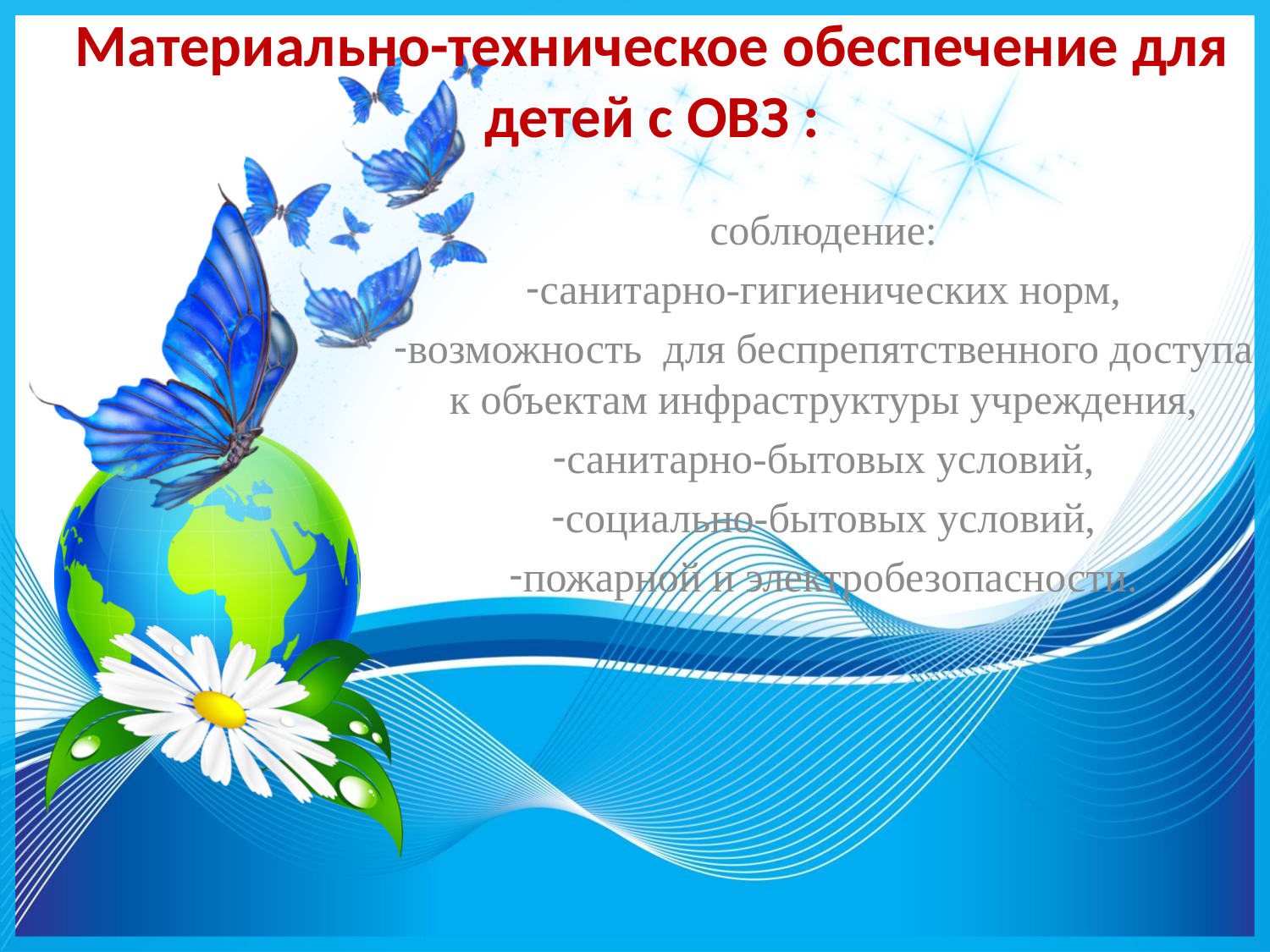

# Материально-техническое обеспечение для детей с ОВЗ :

соблюдение:
санитарно-гигиенических норм,
возможность  для беспрепятственного доступа к объектам инфраструктуры учреждения,
санитарно-бытовых условий,
социально-бытовых условий,
пожарной и электробезопасности.